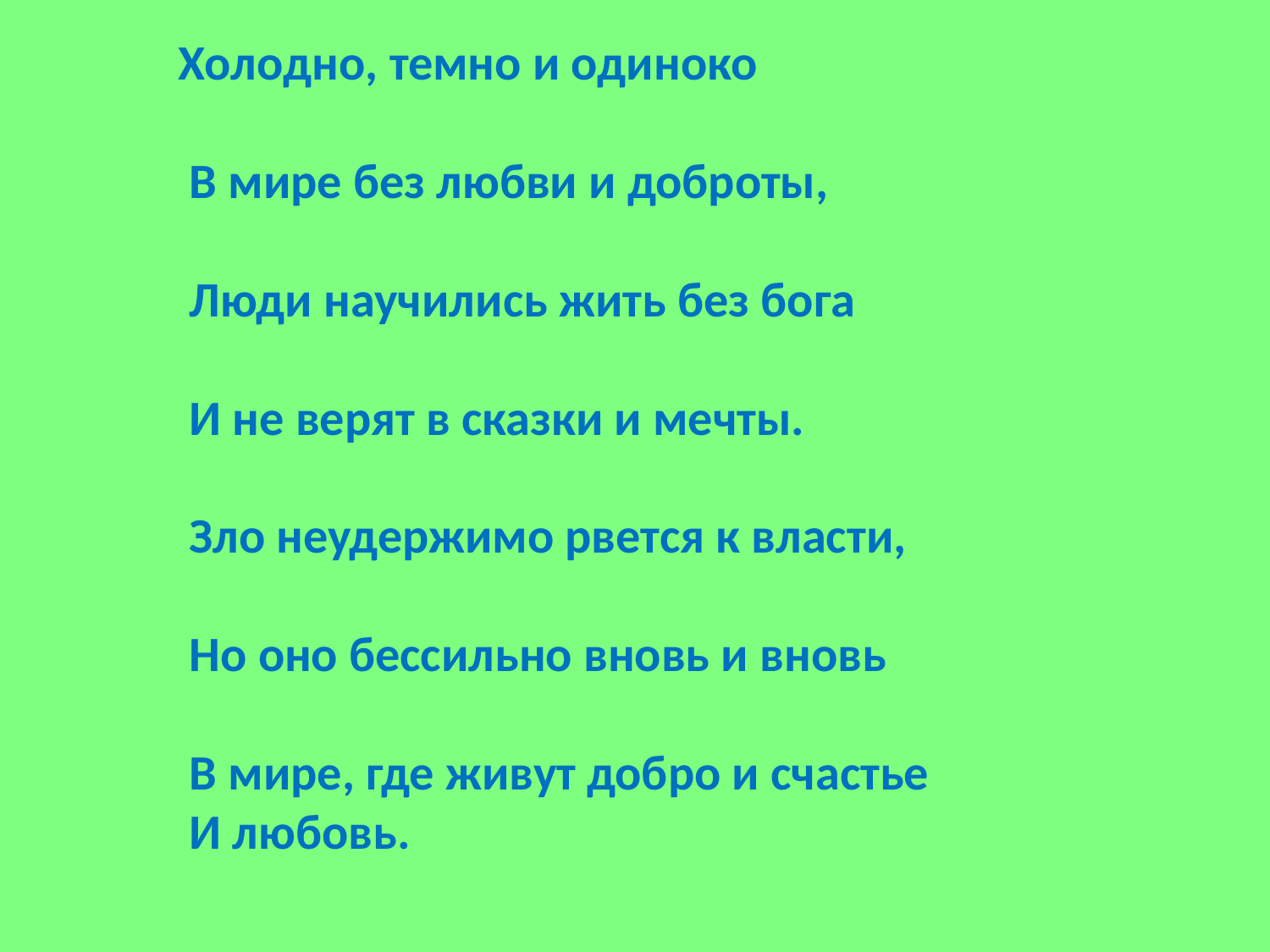

Холодно, темно и одиноко

 В мире без любви и доброты,

 Люди научились жить без бога

 И не верят в сказки и мечты.

 Зло неудержимо рвется к власти,

 Но оно бессильно вновь и вновь

 В мире, где живут добро и счастье
 И любовь.